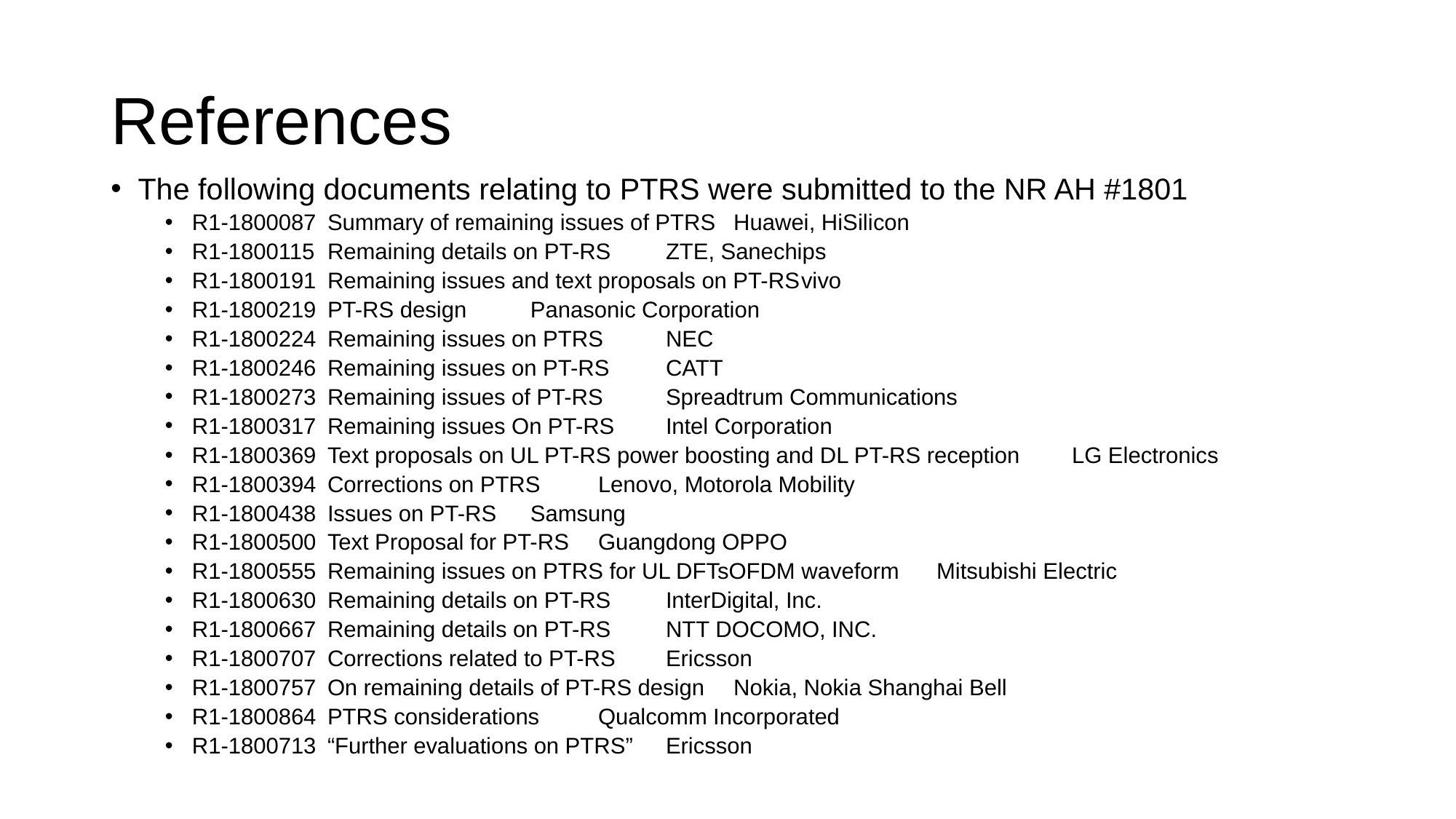

# References
The following documents relating to PTRS were submitted to the NR AH #1801
R1-1800087	Summary of remaining issues of PTRS			Huawei, HiSilicon
R1-1800115	Remaining details on PT-RS				ZTE, Sanechips
R1-1800191	Remaining issues and text proposals on PT-RS		vivo
R1-1800219	PT-RS design					Panasonic Corporation
R1-1800224	Remaining issues on PTRS				NEC
R1-1800246	Remaining issues on PT-RS				CATT
R1-1800273	Remaining issues of PT-RS				Spreadtrum Communications
R1-1800317	Remaining issues On PT-RS				Intel Corporation
R1-1800369	Text proposals on UL PT-RS power boosting and DL PT-RS reception	LG Electronics
R1-1800394	Corrections on PTRS					Lenovo, Motorola Mobility
R1-1800438	Issues on PT-RS					Samsung
R1-1800500	Text Proposal for PT-RS				Guangdong OPPO
R1-1800555	Remaining issues on PTRS for UL DFTsOFDM waveform	Mitsubishi Electric
R1-1800630	Remaining details on PT-RS				InterDigital, Inc.
R1-1800667	Remaining details on PT-RS				NTT DOCOMO, INC.
R1-1800707	Corrections related to PT-RS				Ericsson
R1-1800757	On remaining details of PT-RS design			Nokia, Nokia Shanghai Bell
R1-1800864	PTRS considerations					Qualcomm Incorporated
R1-1800713 	“Further evaluations on PTRS” 				Ericsson